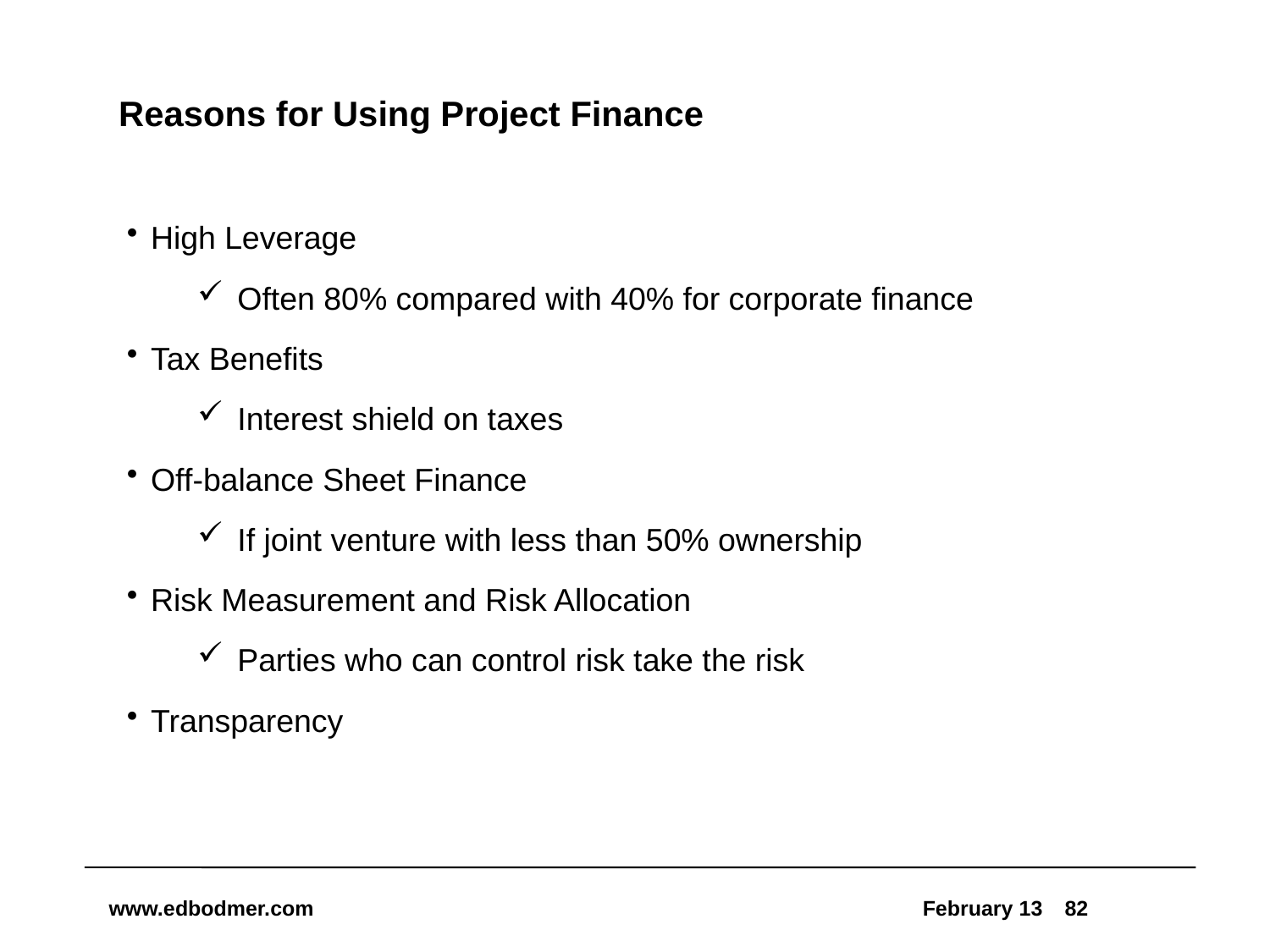

# Reasons for Using Project Finance
High Leverage
Often 80% compared with 40% for corporate finance
Tax Benefits
Interest shield on taxes
Off-balance Sheet Finance
If joint venture with less than 50% ownership
Risk Measurement and Risk Allocation
Parties who can control risk take the risk
Transparency